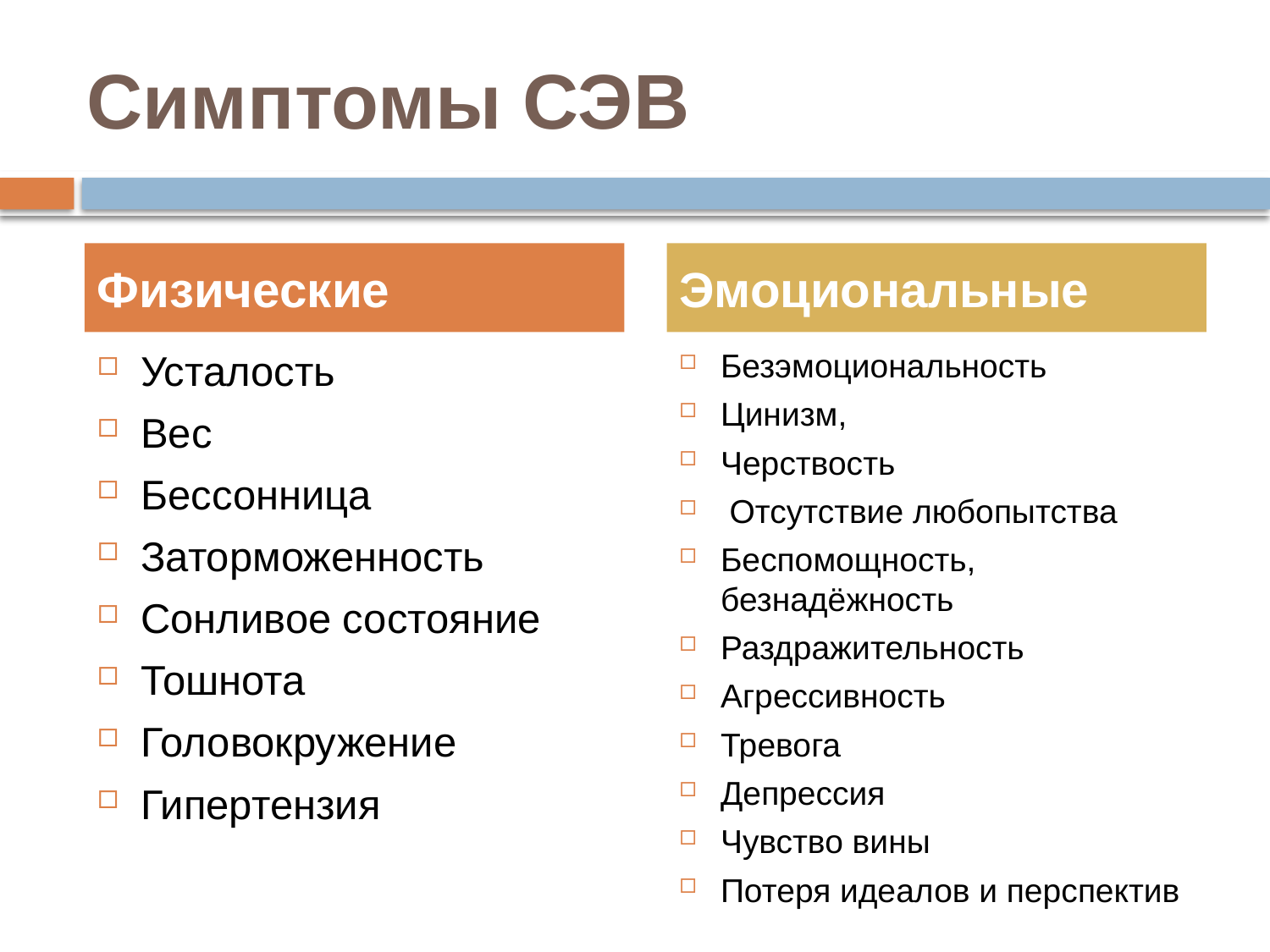

# Симптомы СЭВ
Физические
Эмоциональные
Усталость
Вес
Бессонница
Заторможенность
Сонливое состояние
Тошнота
Головокружение
Гипертензия

Безэмоциональность
Цинизм,
Черствость
 Отсутствие любопытства
Беспомощность, безнадёжность
Раздражительность
Агрессивность
Тревога
Депрессия
Чувство вины
Потеря идеалов и перспектив